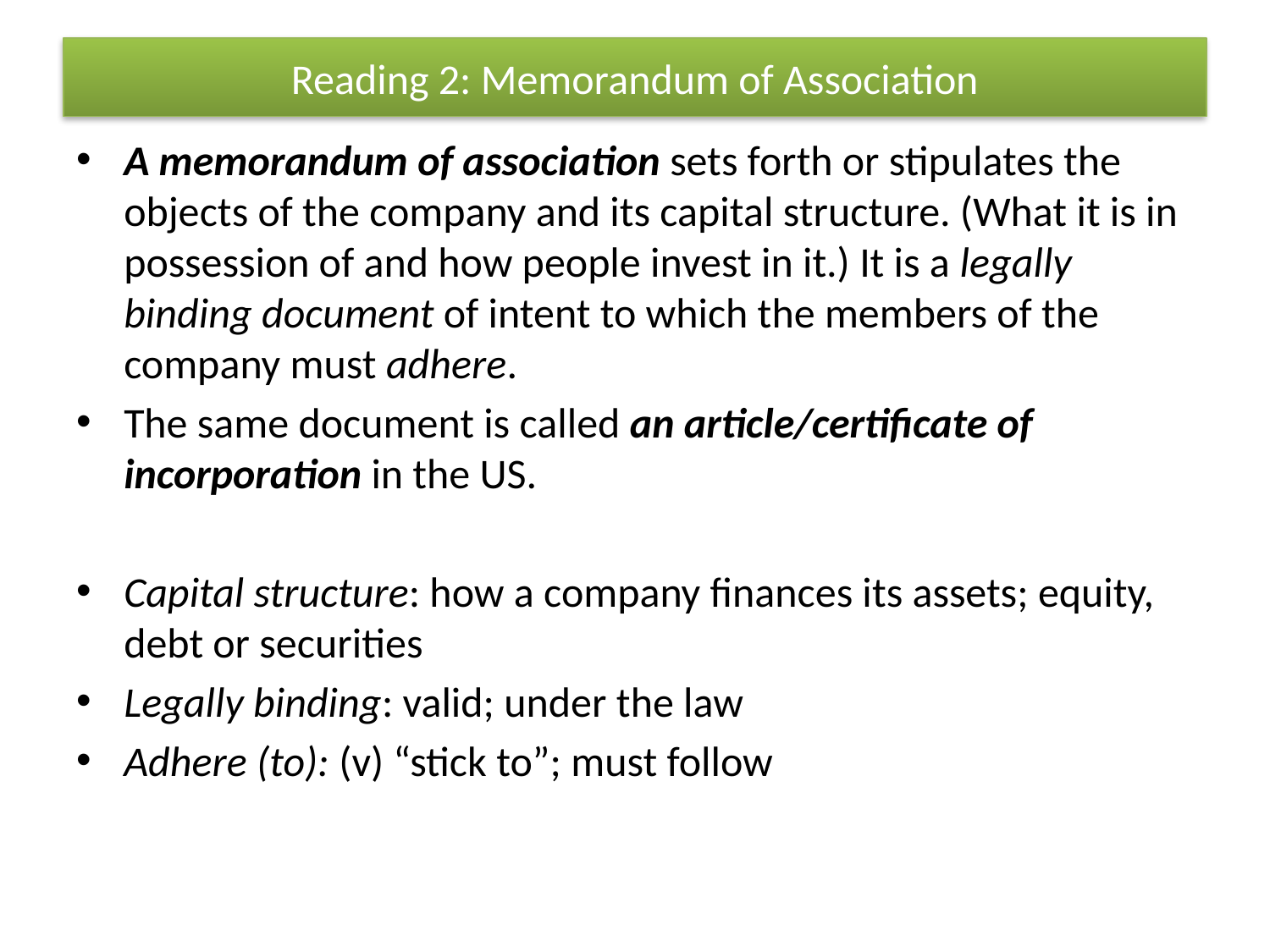

# Reading 2: Memorandum of Association
A memorandum of association sets forth or stipulates the objects of the company and its capital structure. (What it is in possession of and how people invest in it.) It is a legally binding document of intent to which the members of the company must adhere.
The same document is called an article/certificate of incorporation in the US.

Capital structure: how a company finances its assets; equity, debt or securities
Legally binding: valid; under the law
Adhere (to): (v) “stick to”; must follow